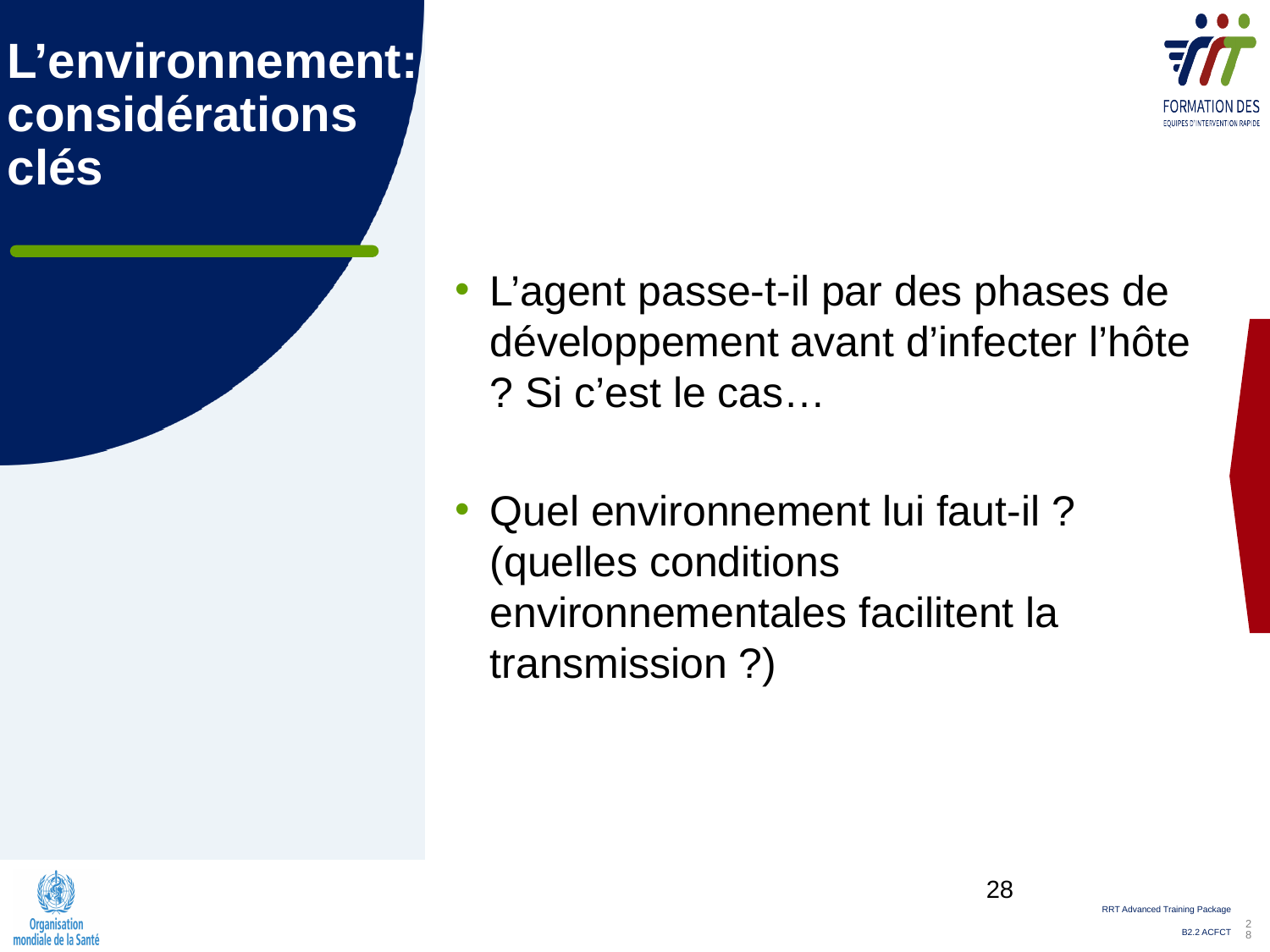

# L’environnement: considérations clés

L’agent passe-t-il par des phases de développement avant d’infecter l’hôte ? Si c’est le cas…

Quel environnement lui faut-il ? (quelles conditions environnementales facilitent la transmission ?)

28